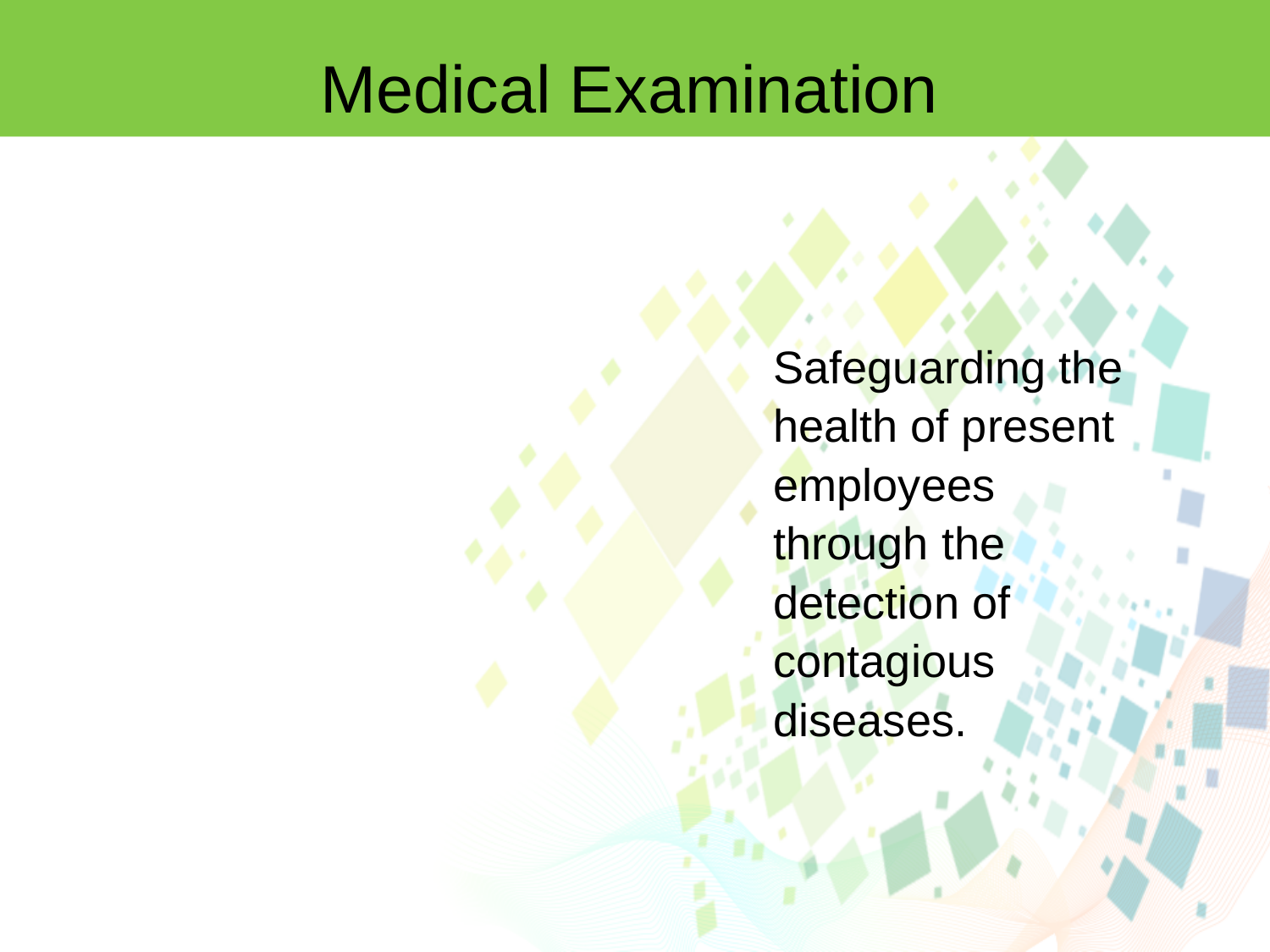

Medical Examination
Safeguarding the health of present employees through the detection of contagious diseases.